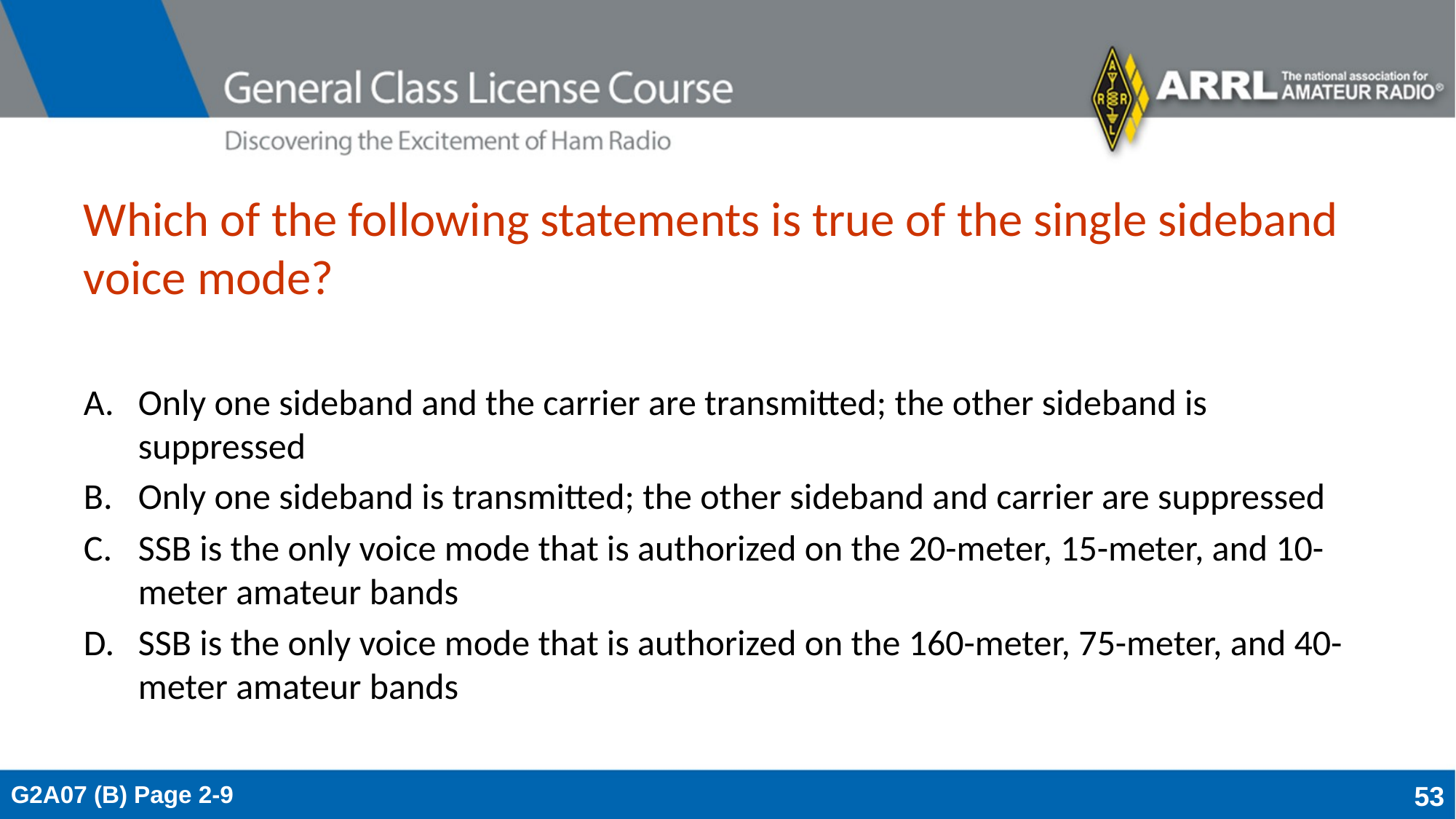

# Which of the following statements is true of the single sideband voice mode?
Only one sideband and the carrier are transmitted; the other sideband is suppressed
Only one sideband is transmitted; the other sideband and carrier are suppressed
SSB is the only voice mode that is authorized on the 20-meter, 15-meter, and 10-meter amateur bands
SSB is the only voice mode that is authorized on the 160-meter, 75-meter, and 40-meter amateur bands
G2A07 (B) Page 2-9
53